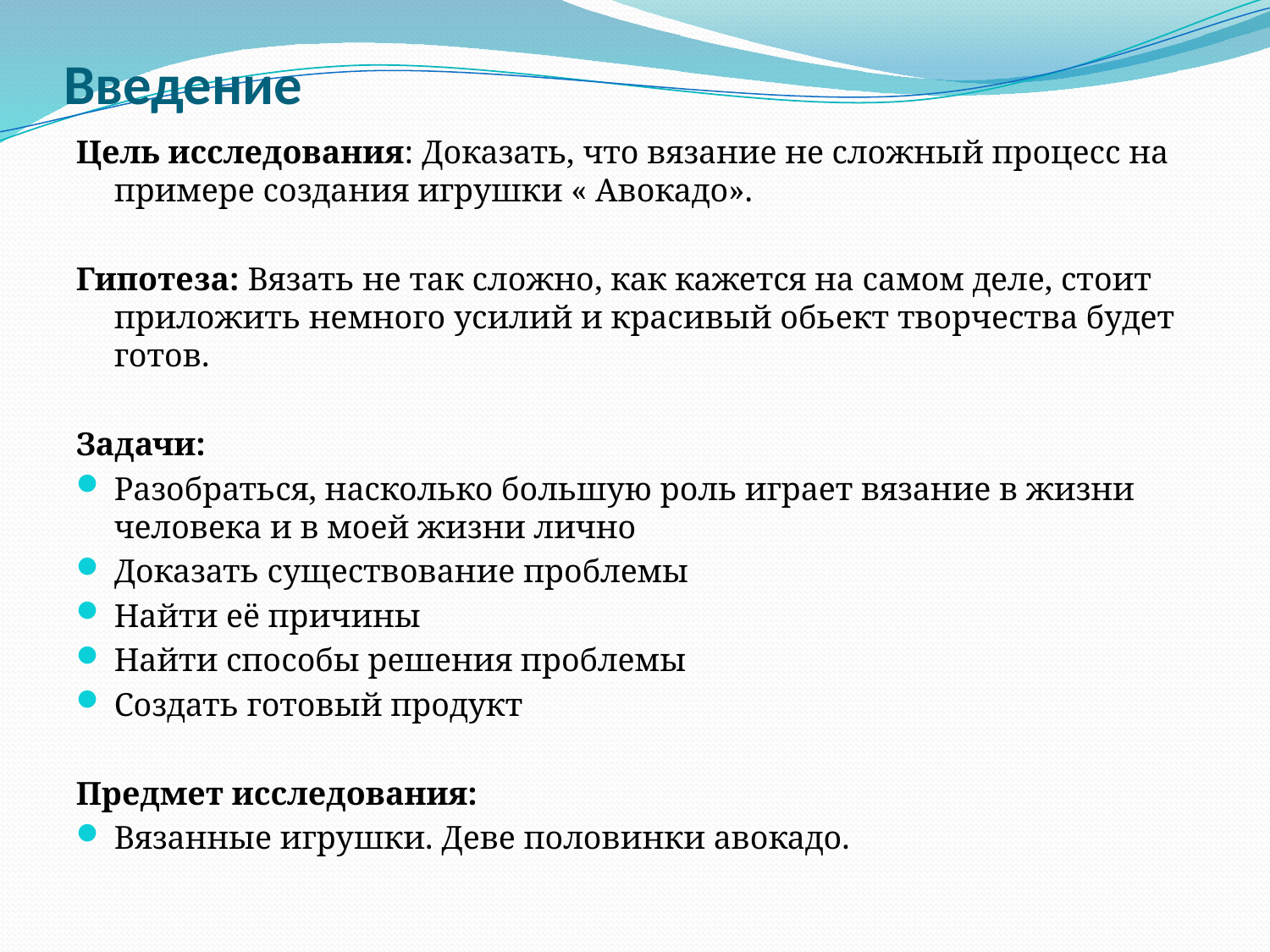

# Введение
Цель исследования: Доказать, что вязание не сложный процесс на примере создания игрушки « Авокадо».

Гипотеза: Вязать не так сложно, как кажется на самом деле, стоит приложить немного усилий и красивый обьект творчества будет готов.

Задачи:
Разобраться, насколько большую роль играет вязание в жизни человека и в моей жизни лично
Доказать существование проблемы
Найти её причины
Найти способы решения проблемы
Создать готовый продукт

Предмет исследования:
Вязанные игрушки. Деве половинки авокадо.